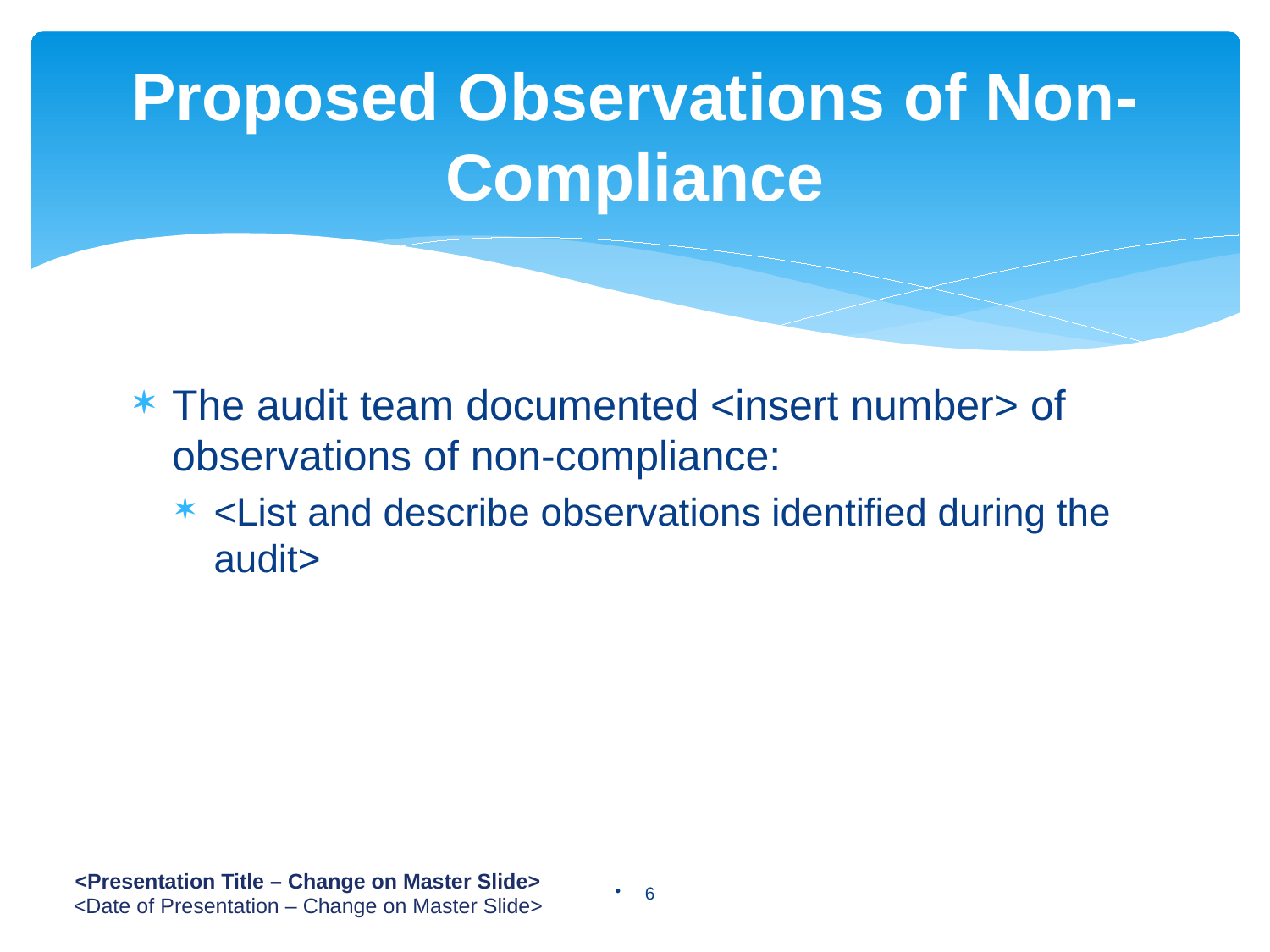

# Proposed Observations of Non-Compliance
The audit team documented <insert number> of observations of non-compliance:
<List and describe observations identified during the audit>
6